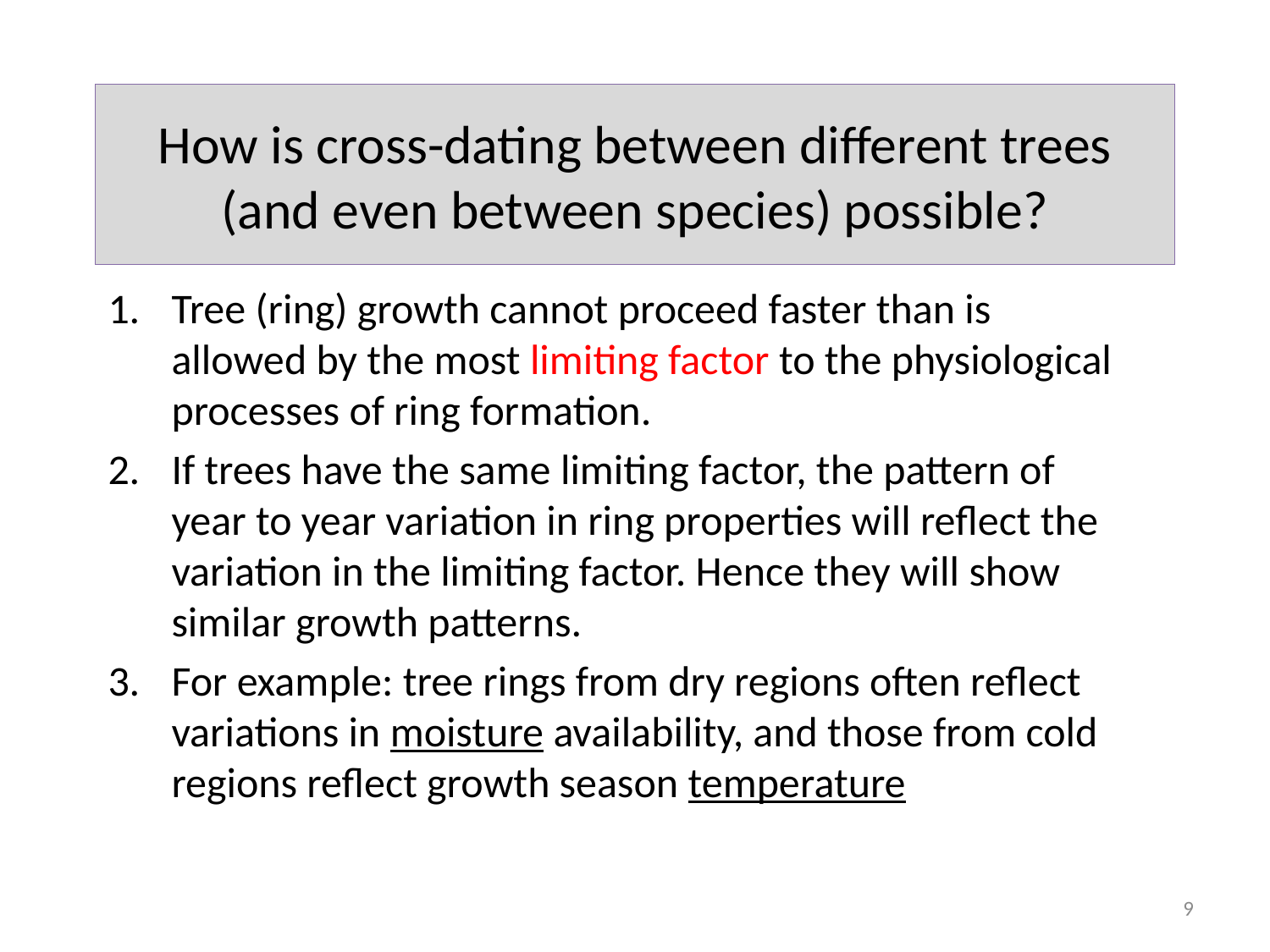

# How is cross-dating between different trees (and even between species) possible?
Tree (ring) growth cannot proceed faster than is allowed by the most limiting factor to the physiological processes of ring formation.
If trees have the same limiting factor, the pattern of year to year variation in ring properties will reflect the variation in the limiting factor. Hence they will show similar growth patterns.
For example: tree rings from dry regions often reflect variations in moisture availability, and those from cold regions reflect growth season temperature
9